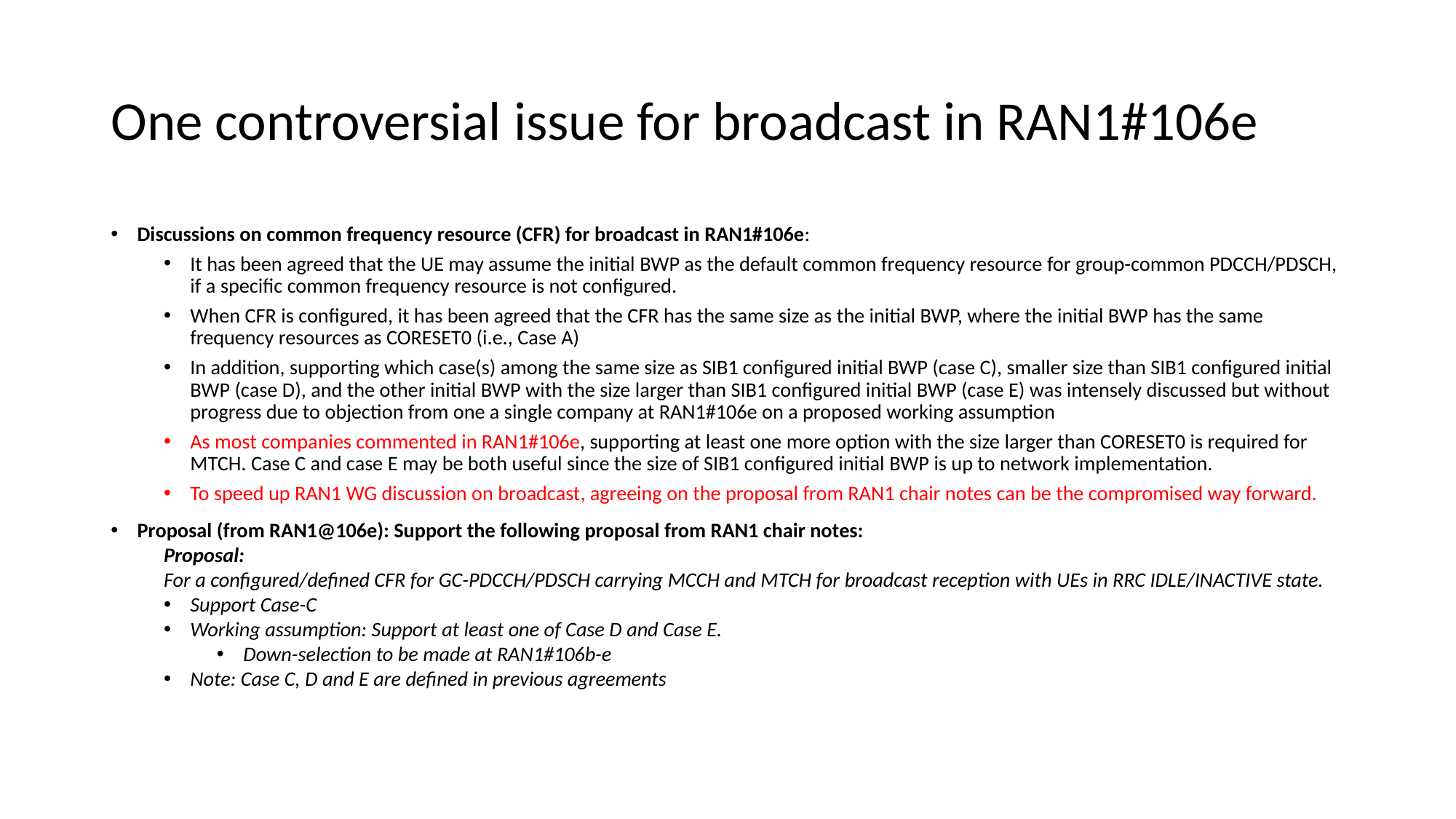

# One controversial issue for broadcast in RAN1#106e
Discussions on common frequency resource (CFR) for broadcast in RAN1#106e:
It has been agreed that the UE may assume the initial BWP as the default common frequency resource for group-common PDCCH/PDSCH, if a specific common frequency resource is not configured.
When CFR is configured, it has been agreed that the CFR has the same size as the initial BWP, where the initial BWP has the same frequency resources as CORESET0 (i.e., Case A)
In addition, supporting which case(s) among the same size as SIB1 configured initial BWP (case C), smaller size than SIB1 configured initial BWP (case D), and the other initial BWP with the size larger than SIB1 configured initial BWP (case E) was intensely discussed but without progress due to objection from one a single company at RAN1#106e on a proposed working assumption
As most companies commented in RAN1#106e, supporting at least one more option with the size larger than CORESET0 is required for MTCH. Case C and case E may be both useful since the size of SIB1 configured initial BWP is up to network implementation.
To speed up RAN1 WG discussion on broadcast, agreeing on the proposal from RAN1 chair notes can be the compromised way forward.
Proposal (from RAN1@106e): Support the following proposal from RAN1 chair notes:
Proposal:
For a configured/defined CFR for GC-PDCCH/PDSCH carrying MCCH and MTCH for broadcast reception with UEs in RRC IDLE/INACTIVE state.
Support Case-C
Working assumption: Support at least one of Case D and Case E.
Down-selection to be made at RAN1#106b-e
Note: Case C, D and E are defined in previous agreements